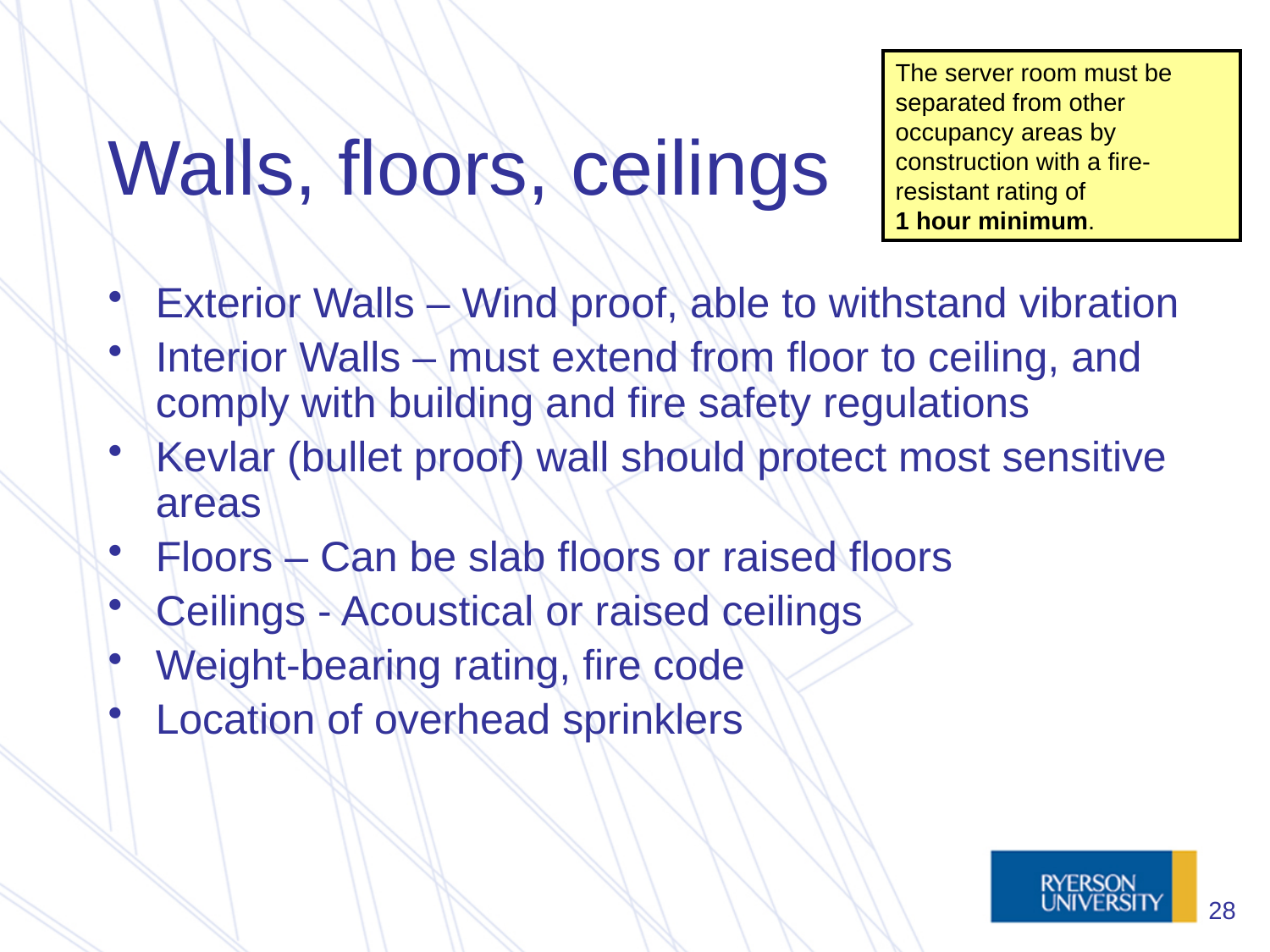

The server room must be separated from other occupancy areas by construction with a fire-resistant rating of
1 hour minimum.
# Walls, floors, ceilings
Exterior Walls – Wind proof, able to withstand vibration
Interior Walls – must extend from floor to ceiling, and comply with building and fire safety regulations
Kevlar (bullet proof) wall should protect most sensitive areas
Floors – Can be slab floors or raised floors
Ceilings - Acoustical or raised ceilings
Weight-bearing rating, fire code
Location of overhead sprinklers

28